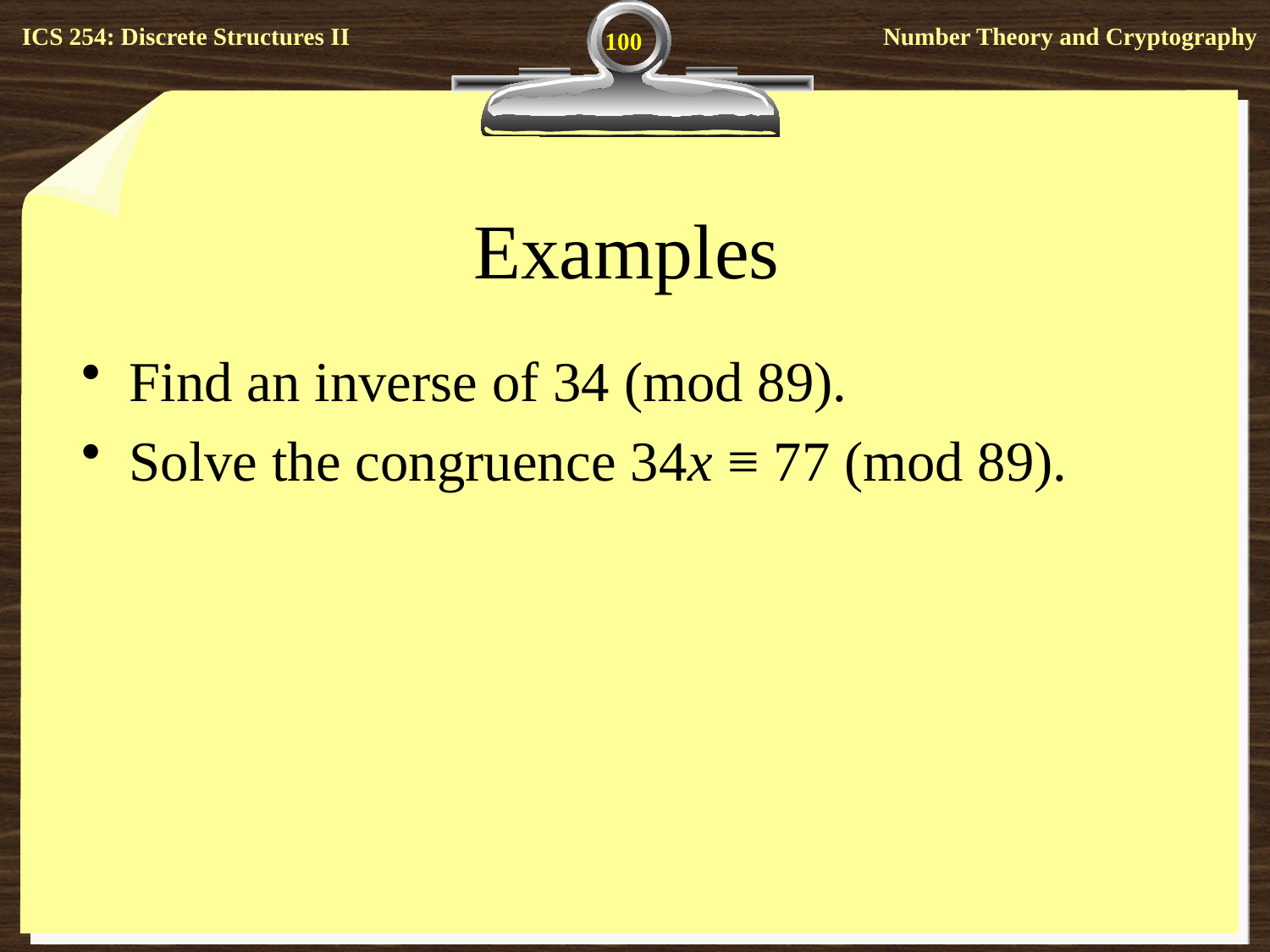

100
# Examples
Find an inverse of 34 (mod 89).
Solve the congruence 34x ≡ 77 (mod 89).